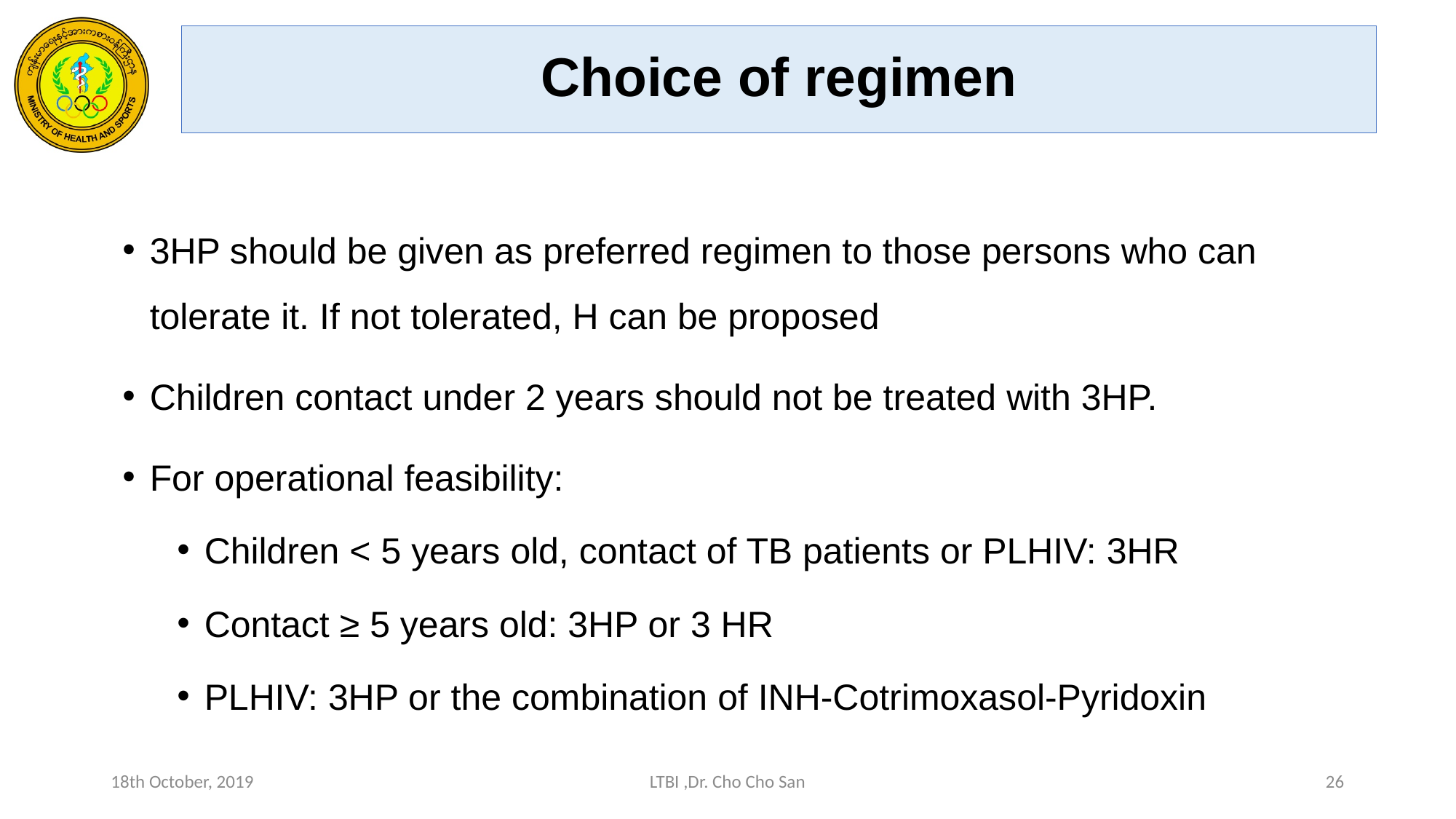

# Choice of regimen
3HP should be given as preferred regimen to those persons who can tolerate it. If not tolerated, H can be proposed
Children contact under 2 years should not be treated with 3HP.
For operational feasibility:
Children < 5 years old, contact of TB patients or PLHIV: 3HR
Contact ≥ 5 years old: 3HP or 3 HR
PLHIV: 3HP or the combination of INH-Cotrimoxasol-Pyridoxin
18th October, 2019
LTBI ,Dr. Cho Cho San
26